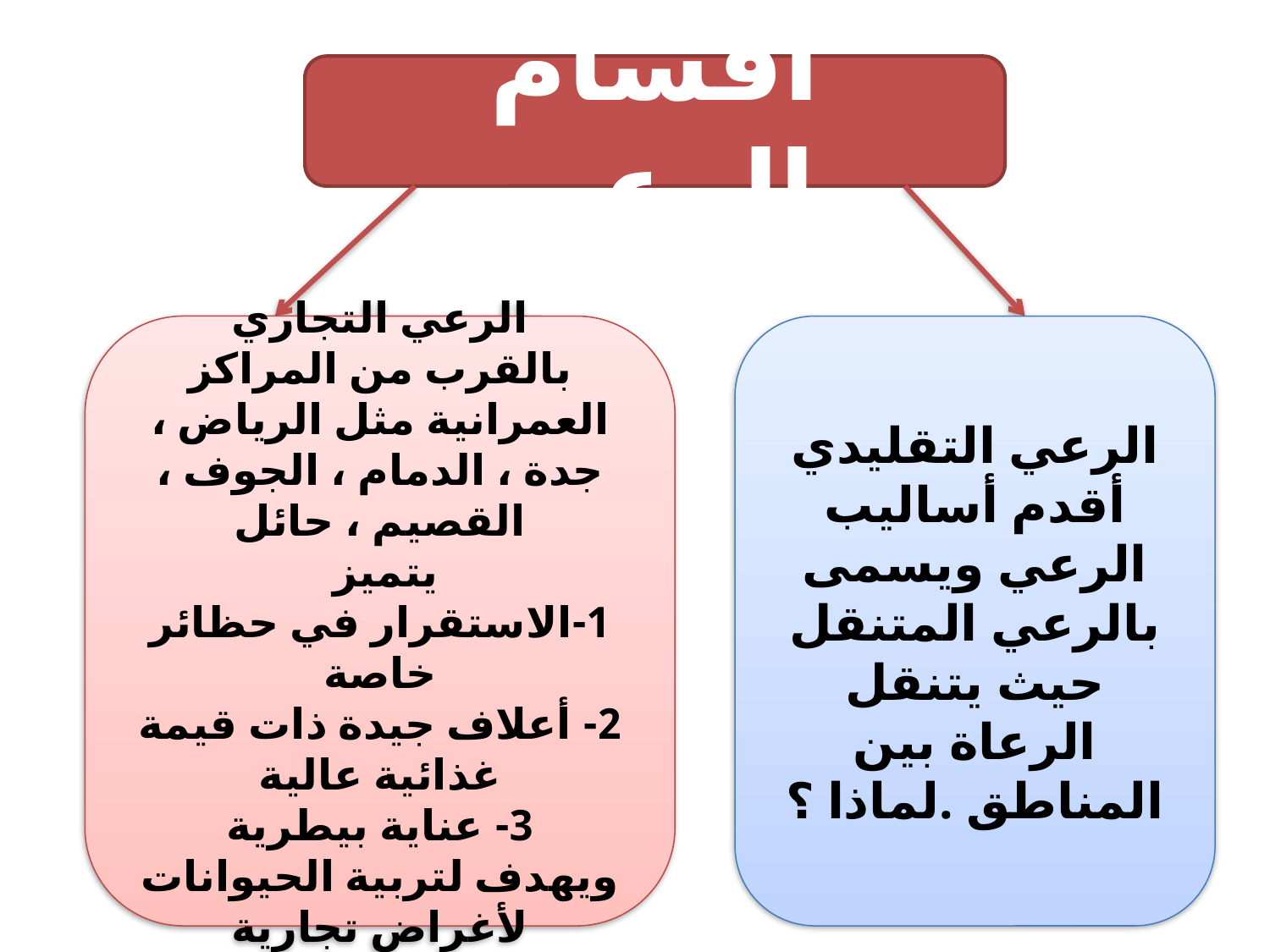

أقسام الرعي
الرعي التجاري
بالقرب من المراكز العمرانية مثل الرياض ، جدة ، الدمام ، الجوف ، القصيم ، حائل
يتميز
1-الاستقرار في حظائر خاصة
2- أعلاف جيدة ذات قيمة غذائية عالية
3- عناية بيطرية
ويهدف لتربية الحيوانات لأغراض تجارية
الرعي التقليدي
أقدم أساليب الرعي ويسمى بالرعي المتنقل حيث يتنقل الرعاة بين المناطق .لماذا ؟